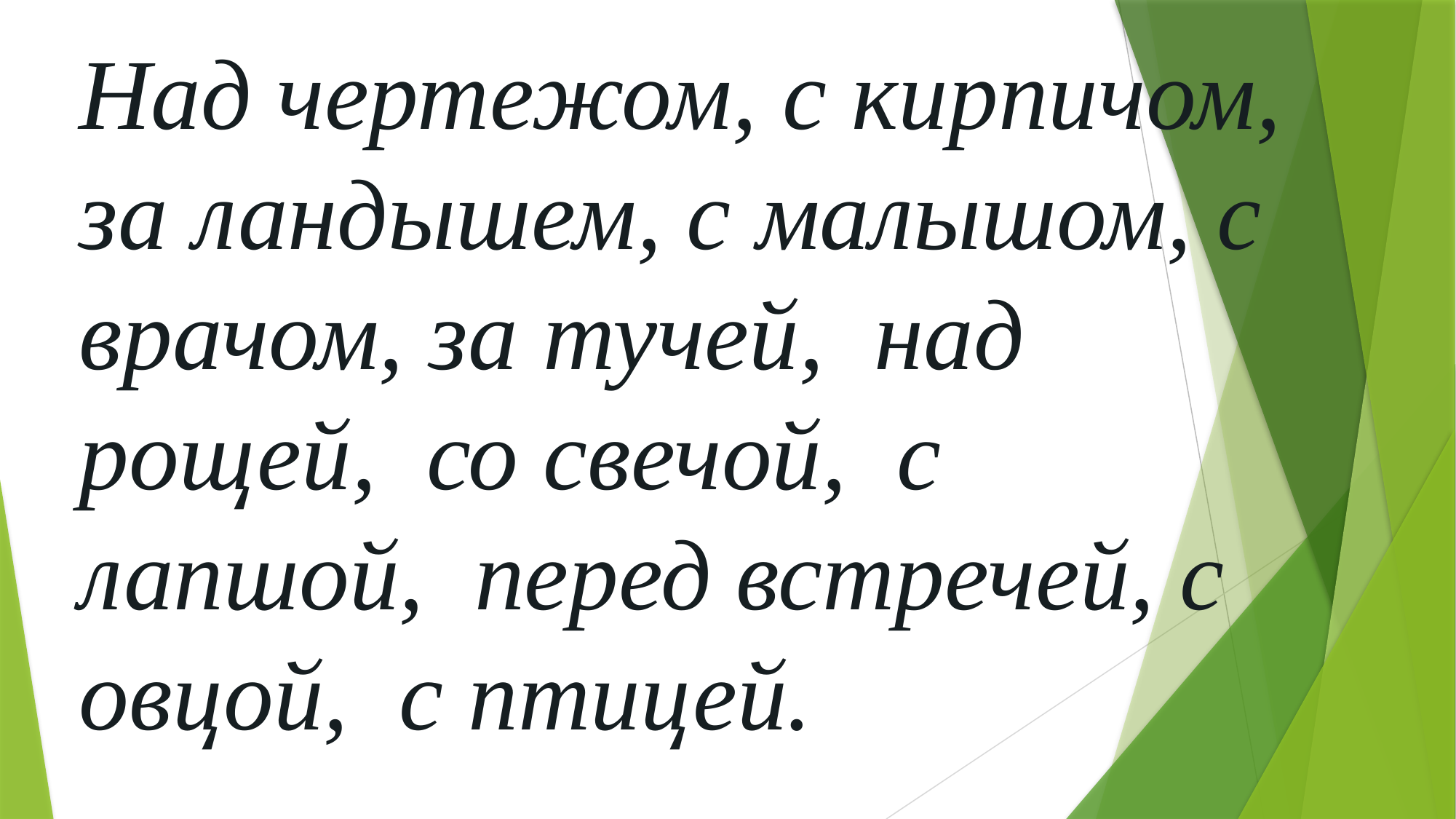

Над чертежом, с кирпичом,  за ландышем, с малышом, с врачом, за тучей,  над рощей,  со свечой,  с лапшой,  перед встречей, с   овцой,  с птицей.